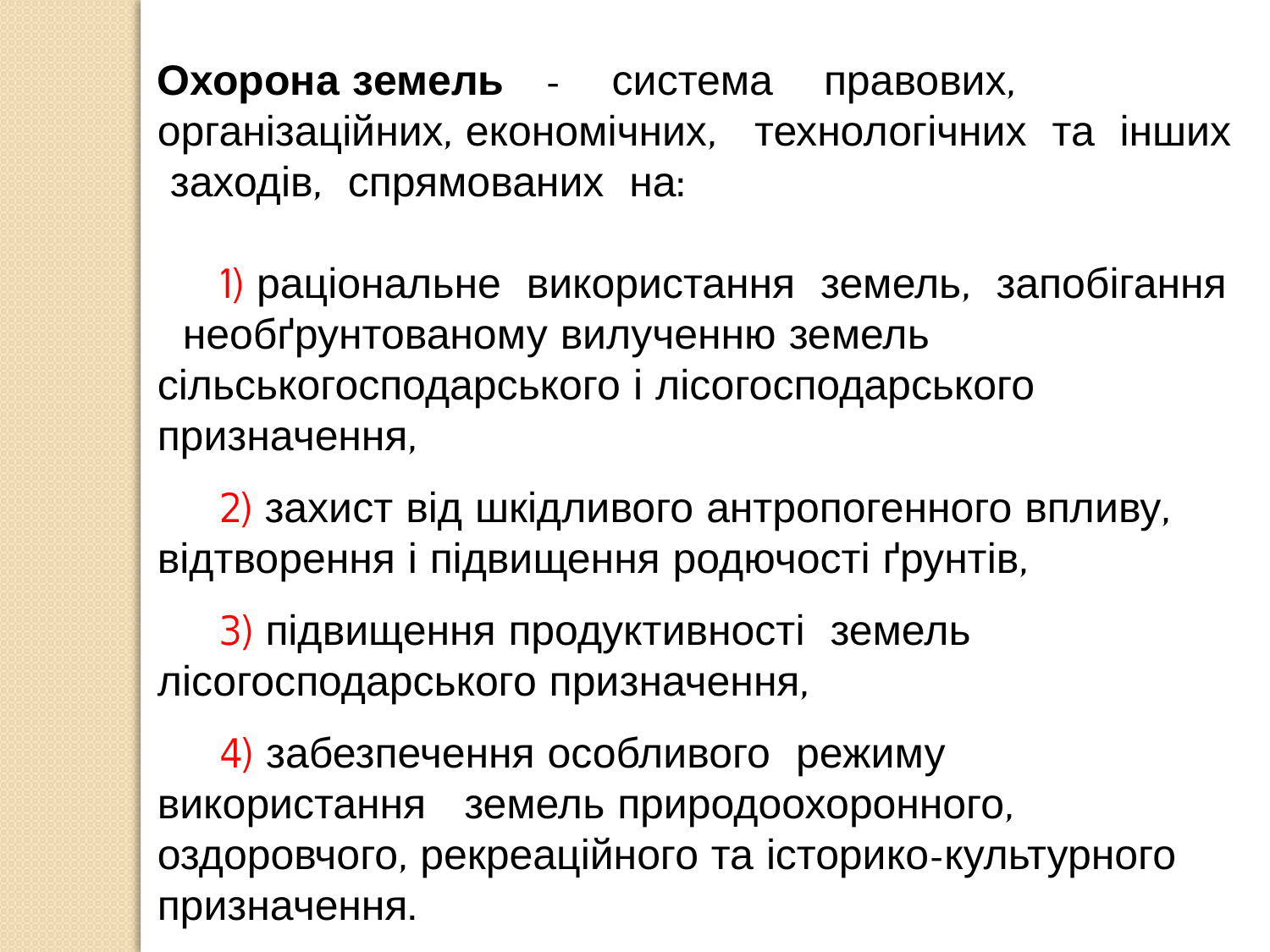

Охорона земель   -    система    правових,    організаційних, економічних,   технологічних  та  інших  заходів,  спрямованих  на:

1) раціональне  використання  земель,  запобігання   необґрунтованому вилученню земель сільськогосподарського і лісогосподарського призначення,
2) захист від шкідливого антропогенного впливу, відтворення і підвищення родючості ґрунтів,
3) підвищення продуктивності  земель  лісогосподарського призначення,
4) забезпечення особливого  режиму  використання   земель природоохоронного, оздоровчого, рекреаційного та історико-культурного призначення.